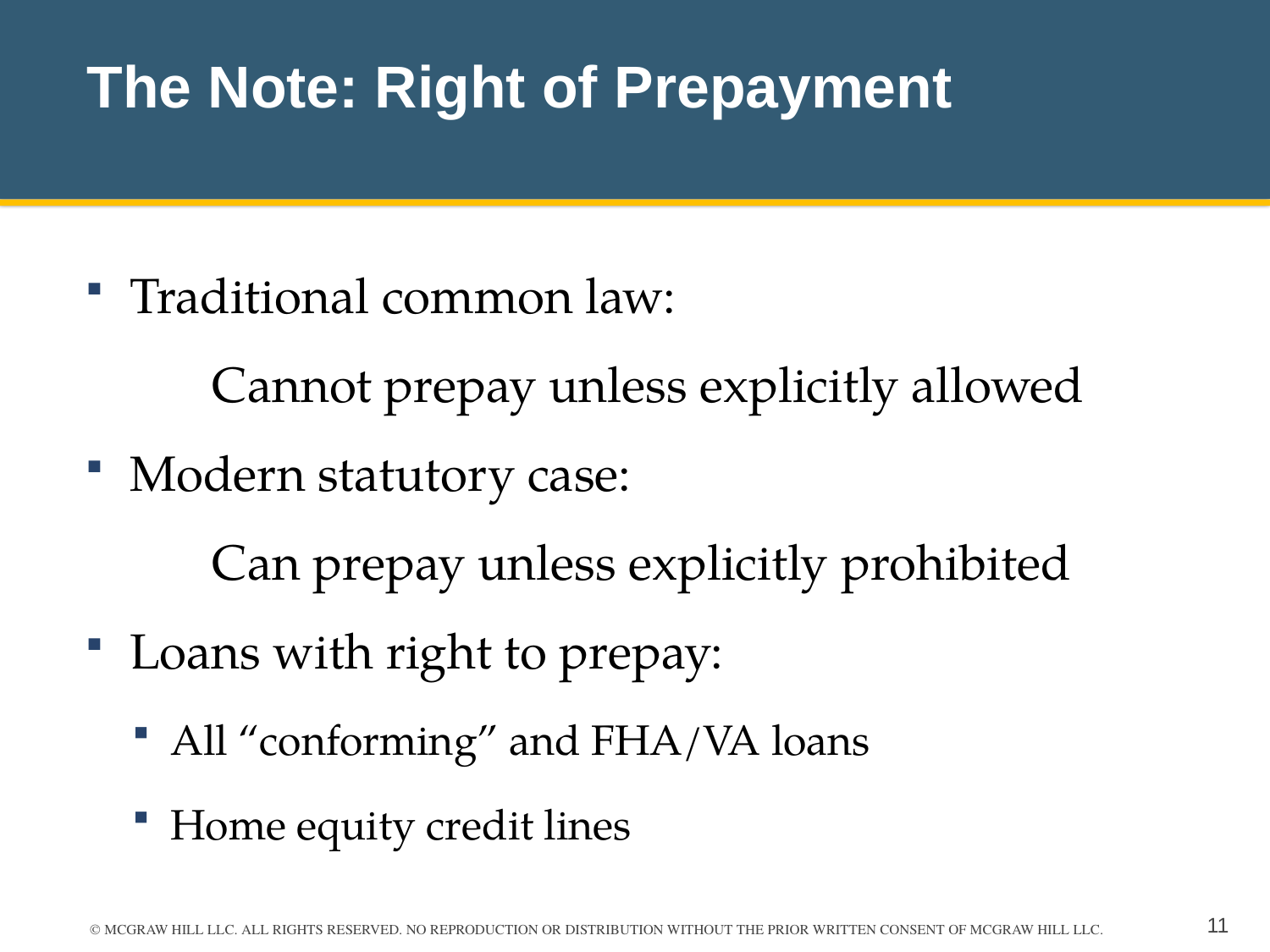

# The Note: Right of Prepayment
Traditional common law:
    	Cannot prepay unless explicitly allowed
Modern statutory case:
	Can prepay unless explicitly prohibited
Loans with right to prepay:
All “conforming” and FHA/VA loans
Home equity credit lines
© MCGRAW HILL LLC. ALL RIGHTS RESERVED. NO REPRODUCTION OR DISTRIBUTION WITHOUT THE PRIOR WRITTEN CONSENT OF MCGRAW HILL LLC.
11